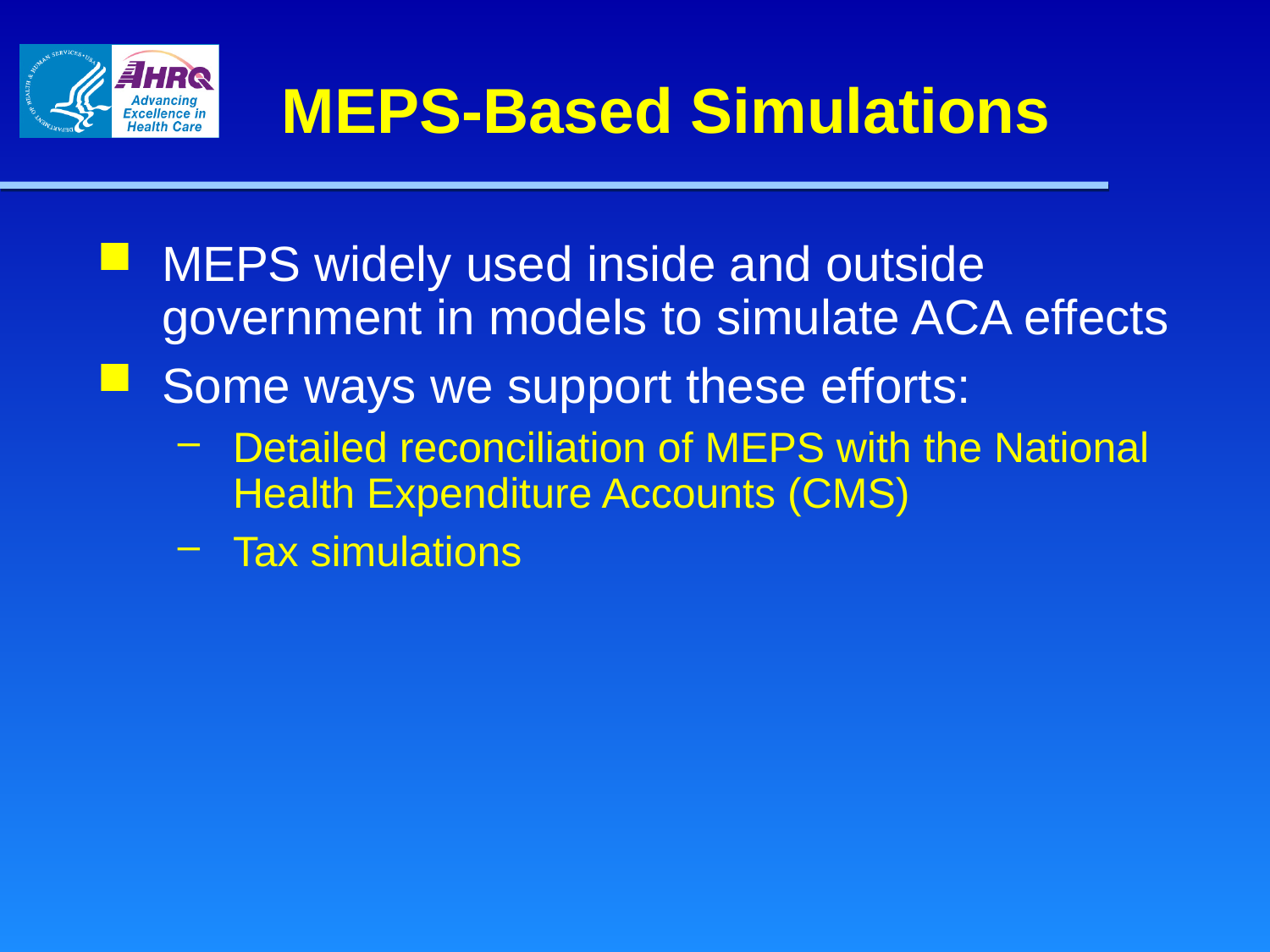

# MEPS-Based Simulations
MEPS widely used inside and outside government in models to simulate ACA effects
Some ways we support these efforts:
Detailed reconciliation of MEPS with the National Health Expenditure Accounts (CMS)
Tax simulations